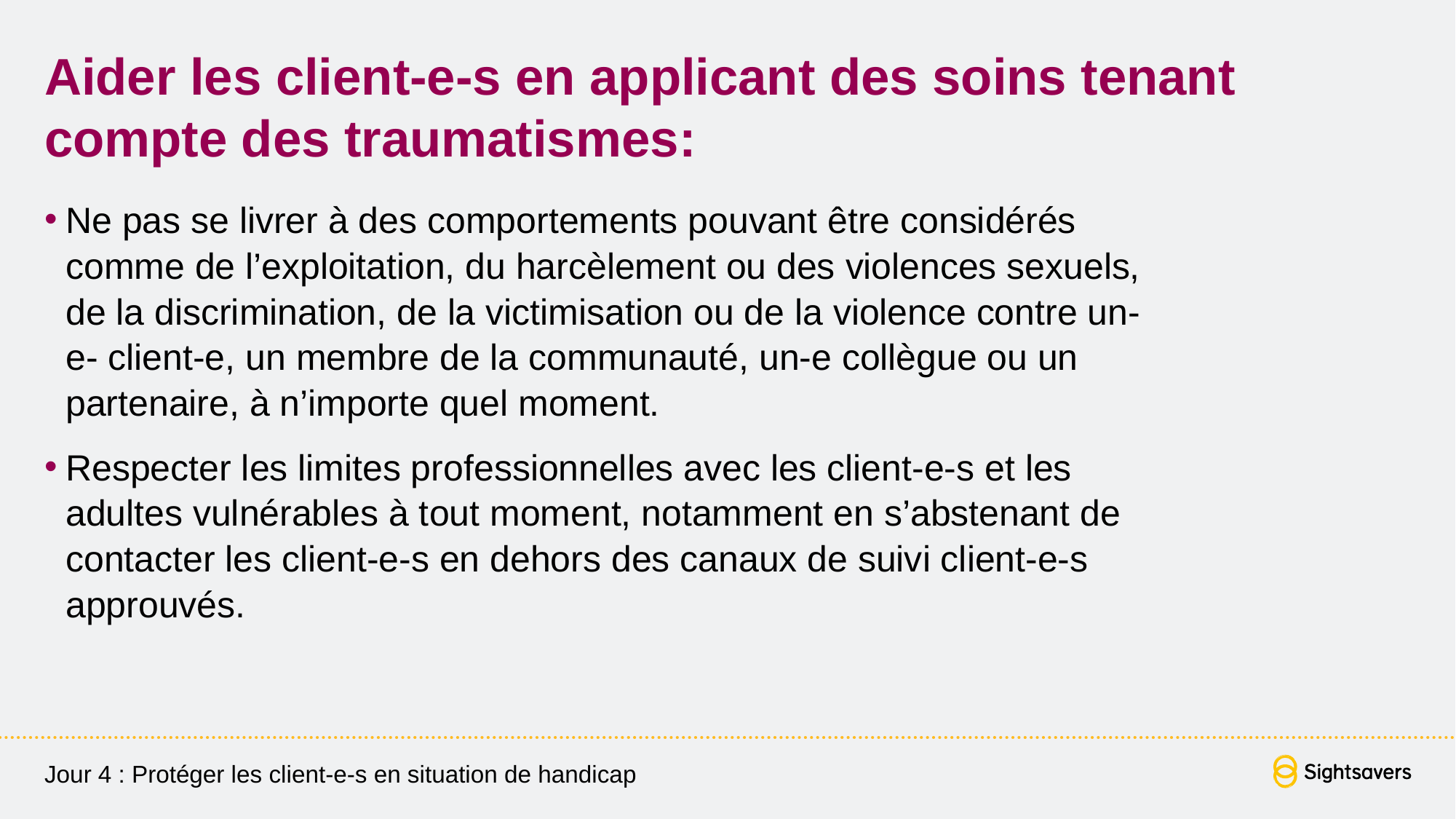

# Aider les client-e-s en applicant des soins tenant compte des traumatismes:
Ne pas se livrer à des comportements pouvant être considérés comme de l’exploitation, du harcèlement ou des violences sexuels, de la discrimination, de la victimisation ou de la violence contre un-e- client-e, un membre de la communauté, un-e collègue ou un partenaire, à n’importe quel moment.
Respecter les limites professionnelles avec les client-e-s et les adultes vulnérables à tout moment, notamment en s’abstenant de contacter les client-e-s en dehors des canaux de suivi client-e-s approuvés.

Jour 4 : Protéger les client-e-s en situation de handicap